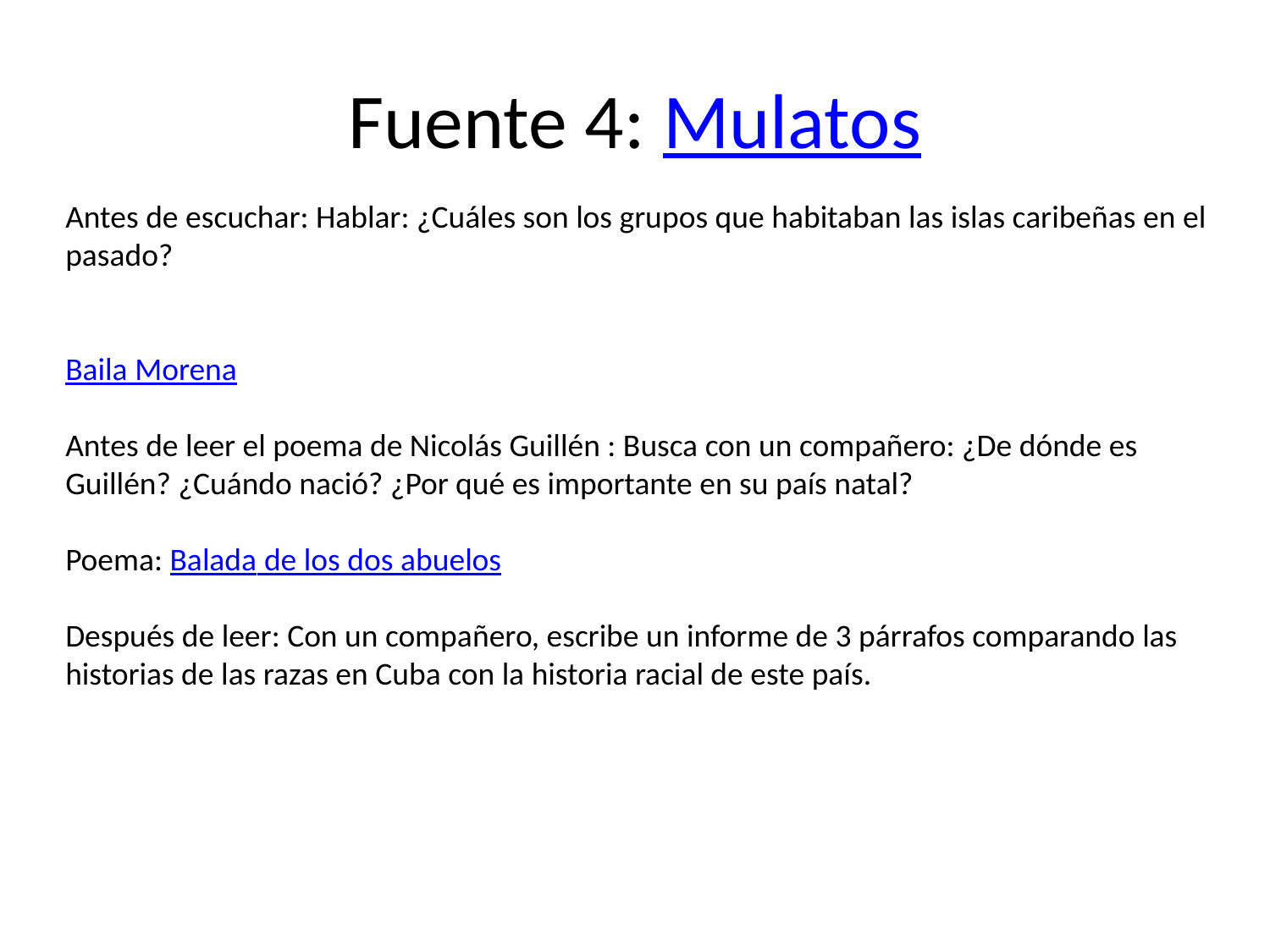

# Fuente 4: Mulatos
Antes de escuchar: Hablar: ¿Cuáles son los grupos que habitaban las islas caribeñas en el pasado?

Baila Morena

Antes de leer el poema de Nicolás Guillén : Busca con un compañero: ¿De dónde es Guillén? ¿Cuándo nació? ¿Por qué es importante en su país natal?

Poema: Balada de los dos abuelos

Después de leer: Con un compañero, escribe un informe de 3 párrafos comparando las historias de las razas en Cuba con la historia racial de este país.